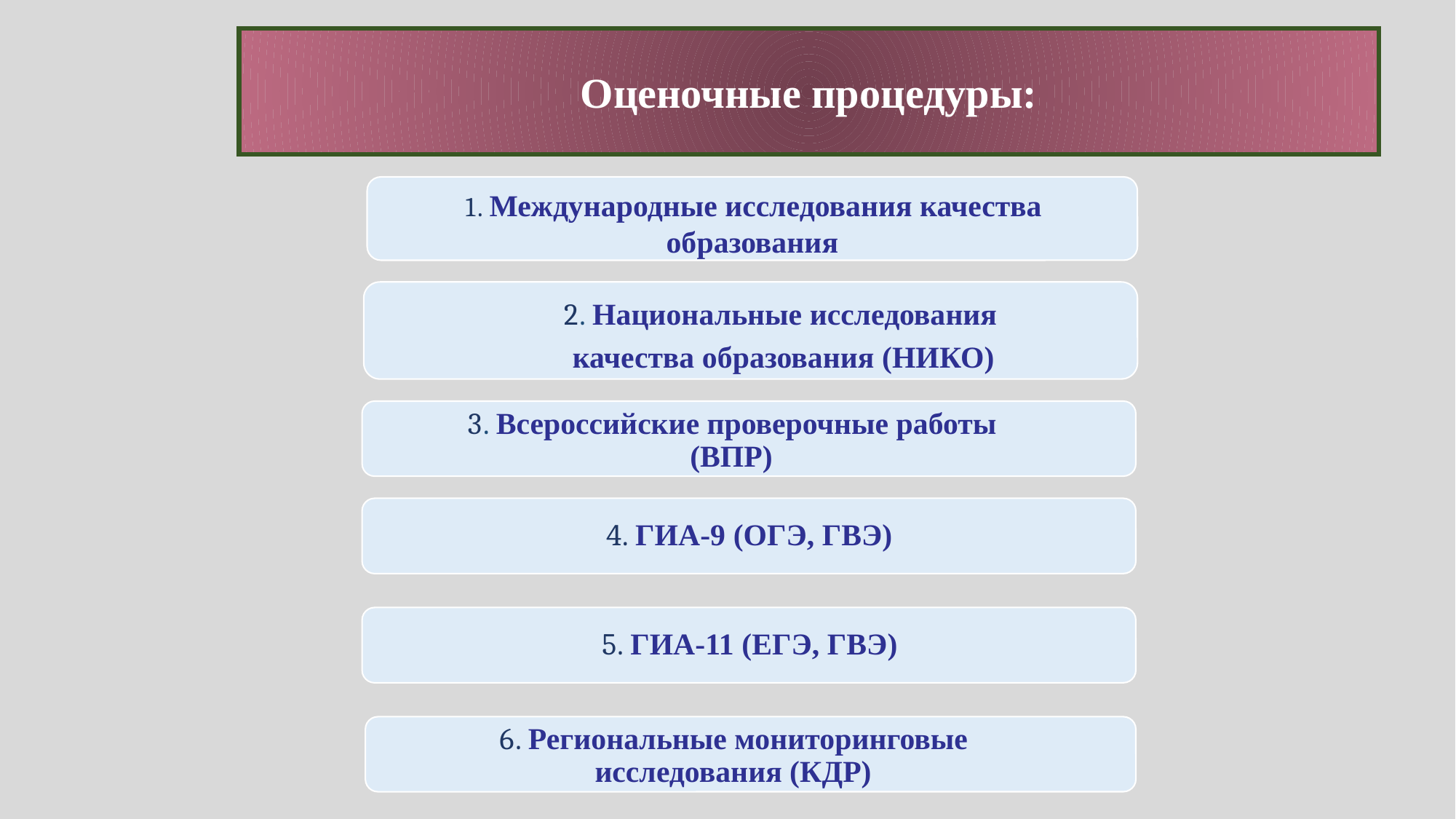

Оценочные процедуры:
1. Международные исследования качества образования

2. Национальные исследования
 качества образования (НИКО)

3. Всероссийские проверочные работы (ВПР)

4. ГИА-9 (ОГЭ, ГВЭ)

5. ГИА-11 (ЕГЭ, ГВЭ)

6. Региональные мониторинговые исследования (КДР)